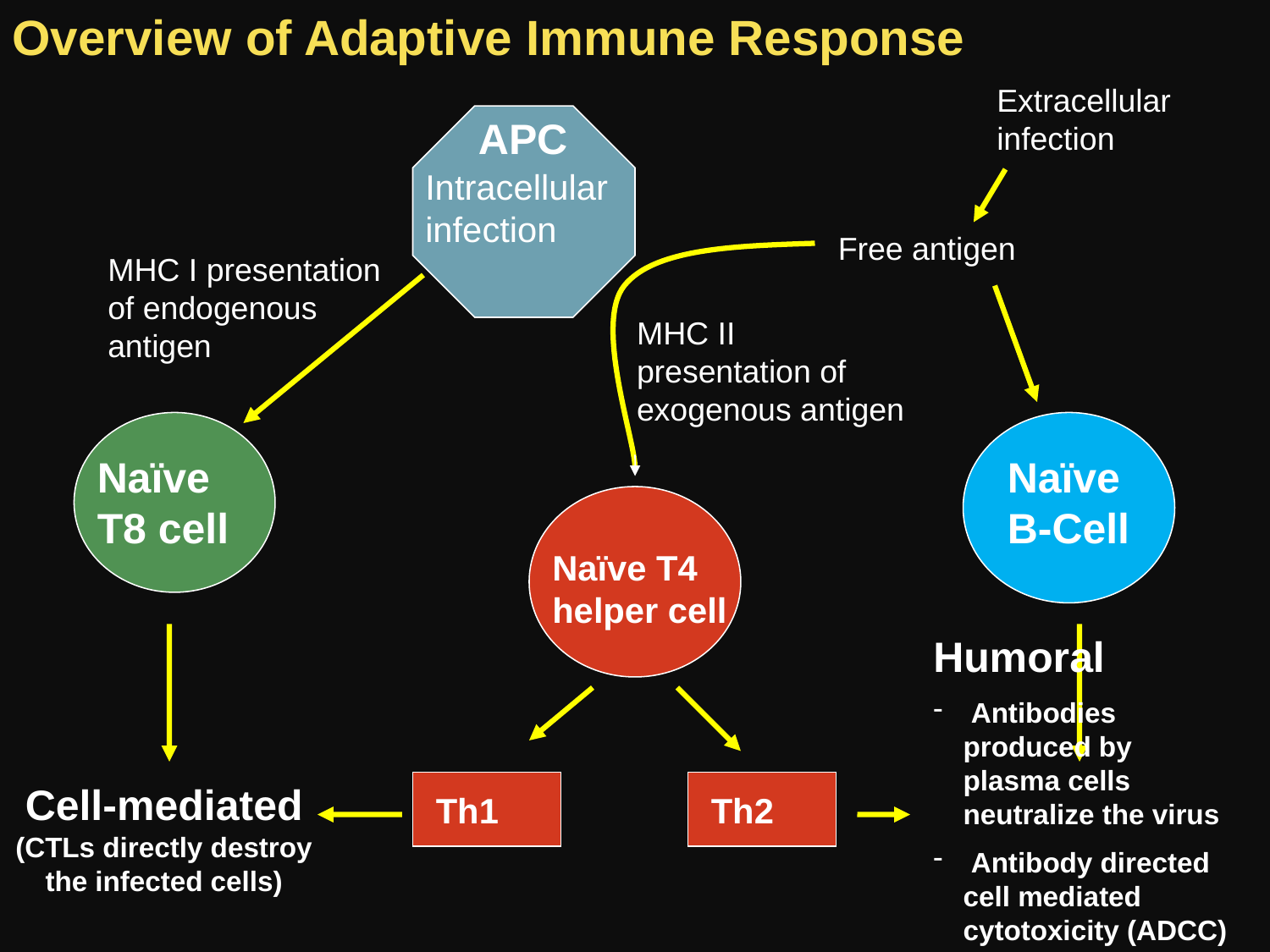

Overview of Adaptive Immune Response
Extracellular infection

APC
Intracellular infection

Free antigen
MHC I presentation of endogenous antigen

MHC II presentation of exogenous antigen

Naïve     T8 cell
Naïve 	  B-Cell

Naïve T4 helper cell

Humoral
 Antibodies produced by plasma cells neutralize the virus
 Antibody directed cell mediated cytotoxicity (ADCC)

Cell-mediated (CTLs directly destroy the infected cells)

Th1
Th2